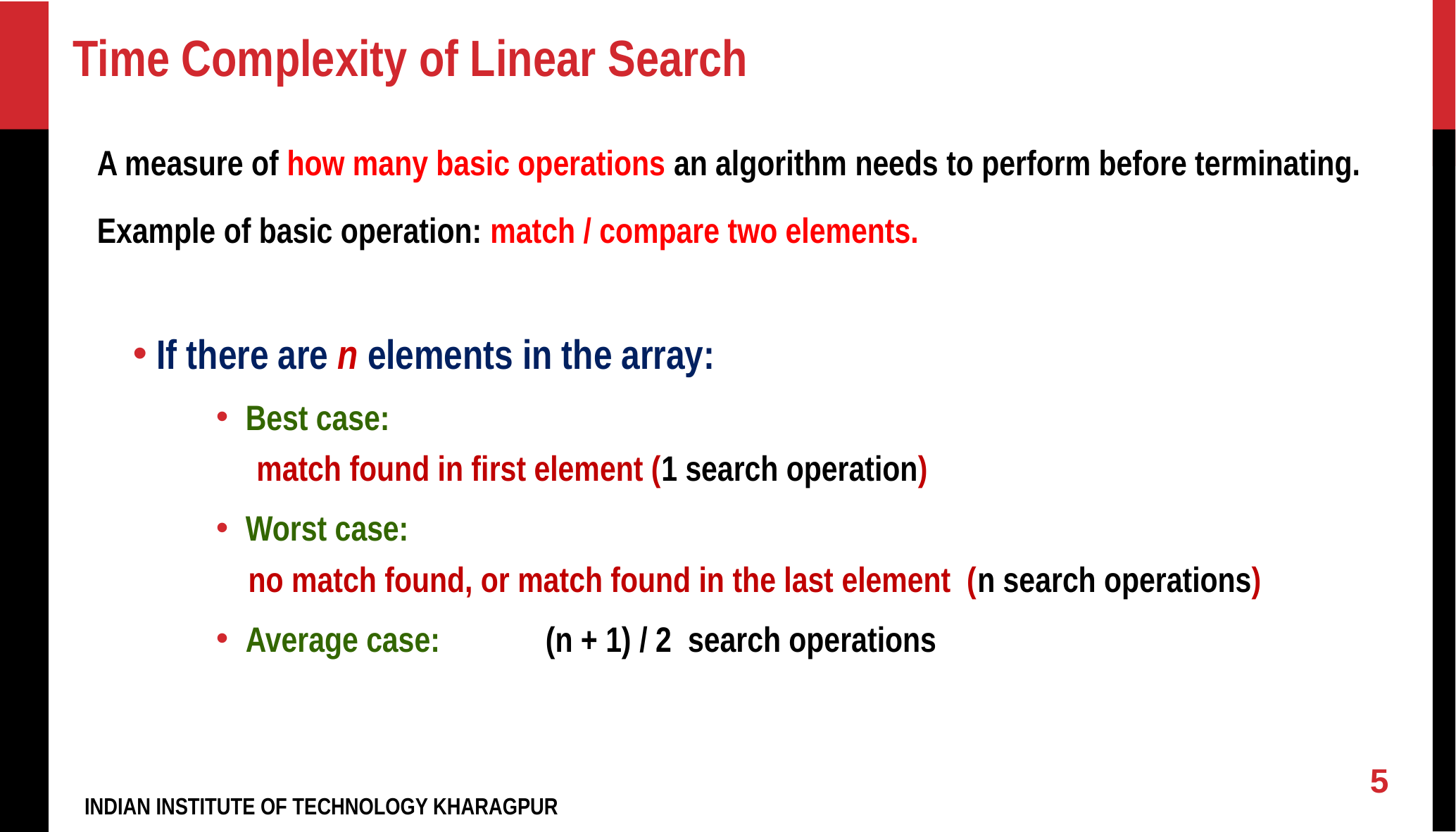

# Time Complexity of Linear Search
A measure of how many basic operations an algorithm needs to perform before terminating.
Example of basic operation: match / compare two elements.

If there are n elements in the array:
Best case:
     match found in first element (1 search operation)
Worst case:
    no match found, or match found in the last element  (n search operations)
Average case:             (n + 1) / 2  search operations
5
INDIAN INSTITUTE OF TECHNOLOGY KHARAGPUR